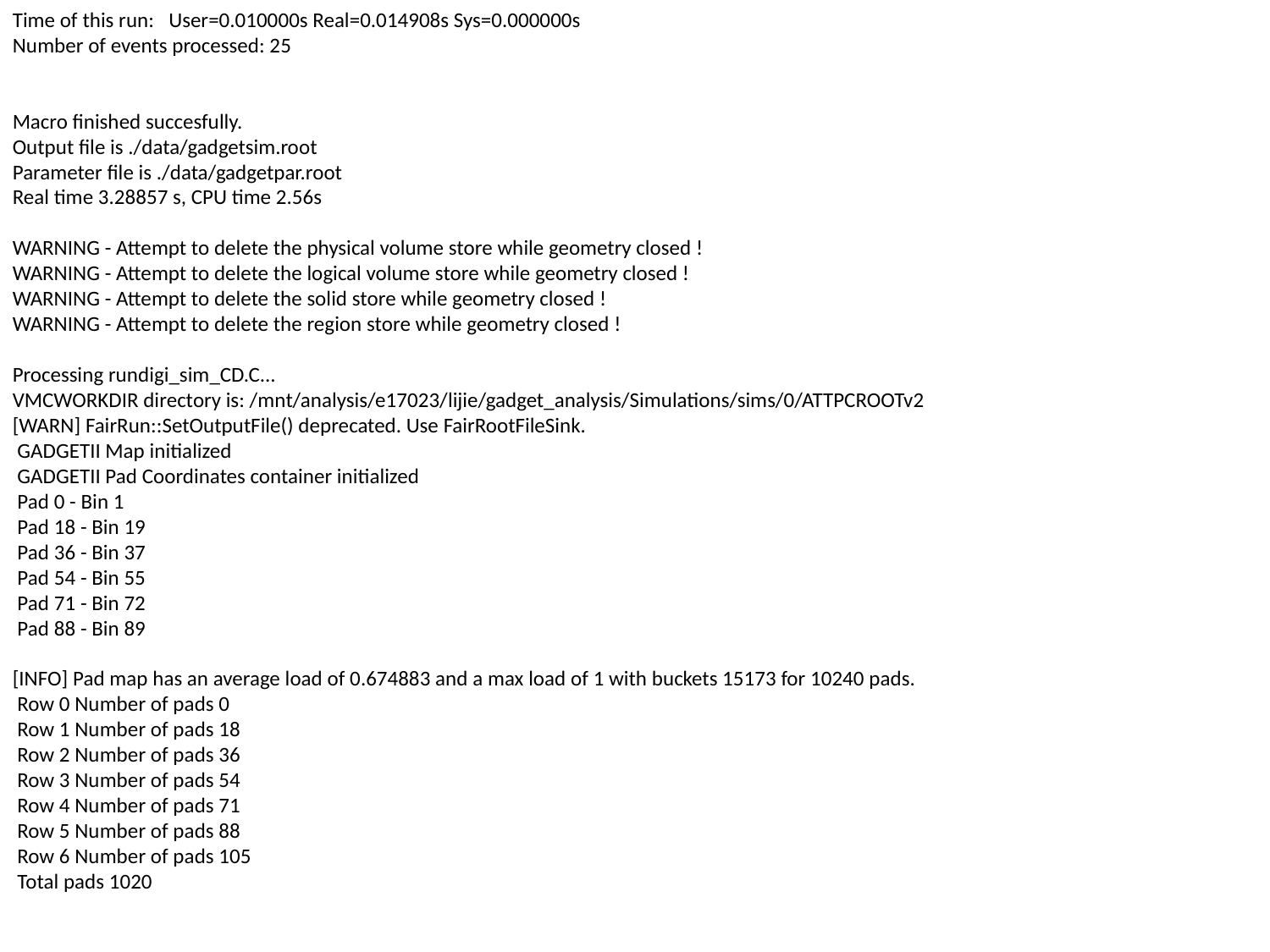

Time of this run:   User=0.010000s Real=0.014908s Sys=0.000000s
Number of events processed: 25

Macro finished succesfully.
Output file is ./data/gadgetsim.root
Parameter file is ./data/gadgetpar.root
Real time 3.28857 s, CPU time 2.56s

WARNING - Attempt to delete the physical volume store while geometry closed !
WARNING - Attempt to delete the logical volume store while geometry closed !
WARNING - Attempt to delete the solid store while geometry closed !
WARNING - Attempt to delete the region store while geometry closed !

Processing rundigi_sim_CD.C...
VMCWORKDIR directory is: /mnt/analysis/e17023/lijie/gadget_analysis/Simulations/sims/0/ATTPCROOTv2
[WARN] FairRun::SetOutputFile() deprecated. Use FairRootFileSink.
 GADGETII Map initialized
 GADGETII Pad Coordinates container initialized
 Pad 0 - Bin 1
 Pad 18 - Bin 19
 Pad 36 - Bin 37
 Pad 54 - Bin 55
 Pad 71 - Bin 72
 Pad 88 - Bin 89

[INFO] Pad map has an average load of 0.674883 and a max load of 1 with buckets 15173 for 10240 pads.
 Row 0 Number of pads 0
 Row 1 Number of pads 18
 Row 2 Number of pads 36
 Row 3 Number of pads 54
 Row 4 Number of pads 71
 Row 5 Number of pads 88
 Row 6 Number of pads 105
 Total pads 1020